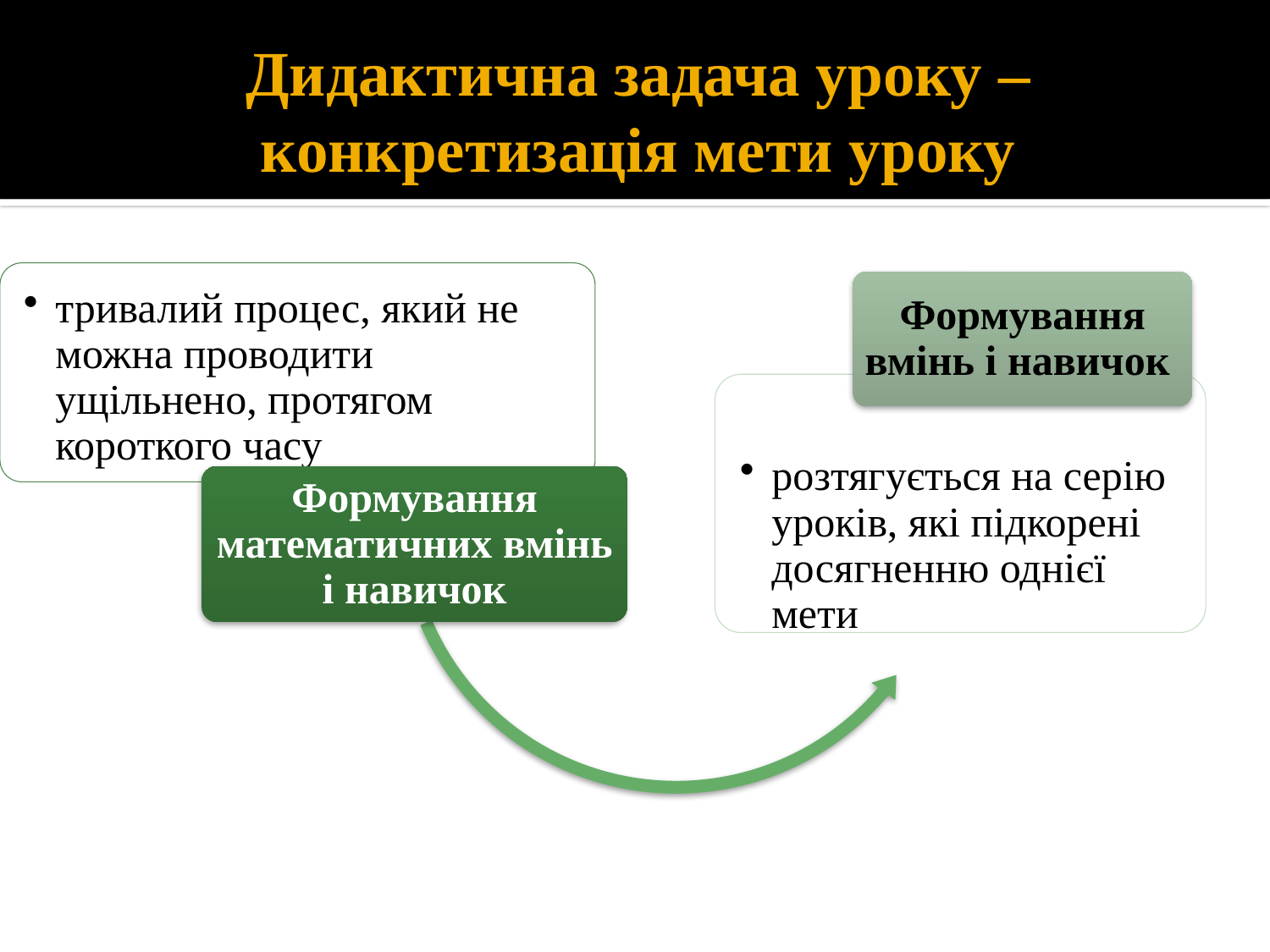

# Дидактична задача уроку – конкретизація мети уроку
тривалий процес, який не можна проводити ущільнено, протягом короткого часу
Формування математичних вмінь і навичок
розтягується на серію уроків, які підкорені досягненню однієї мети
Формування вмінь і навичок